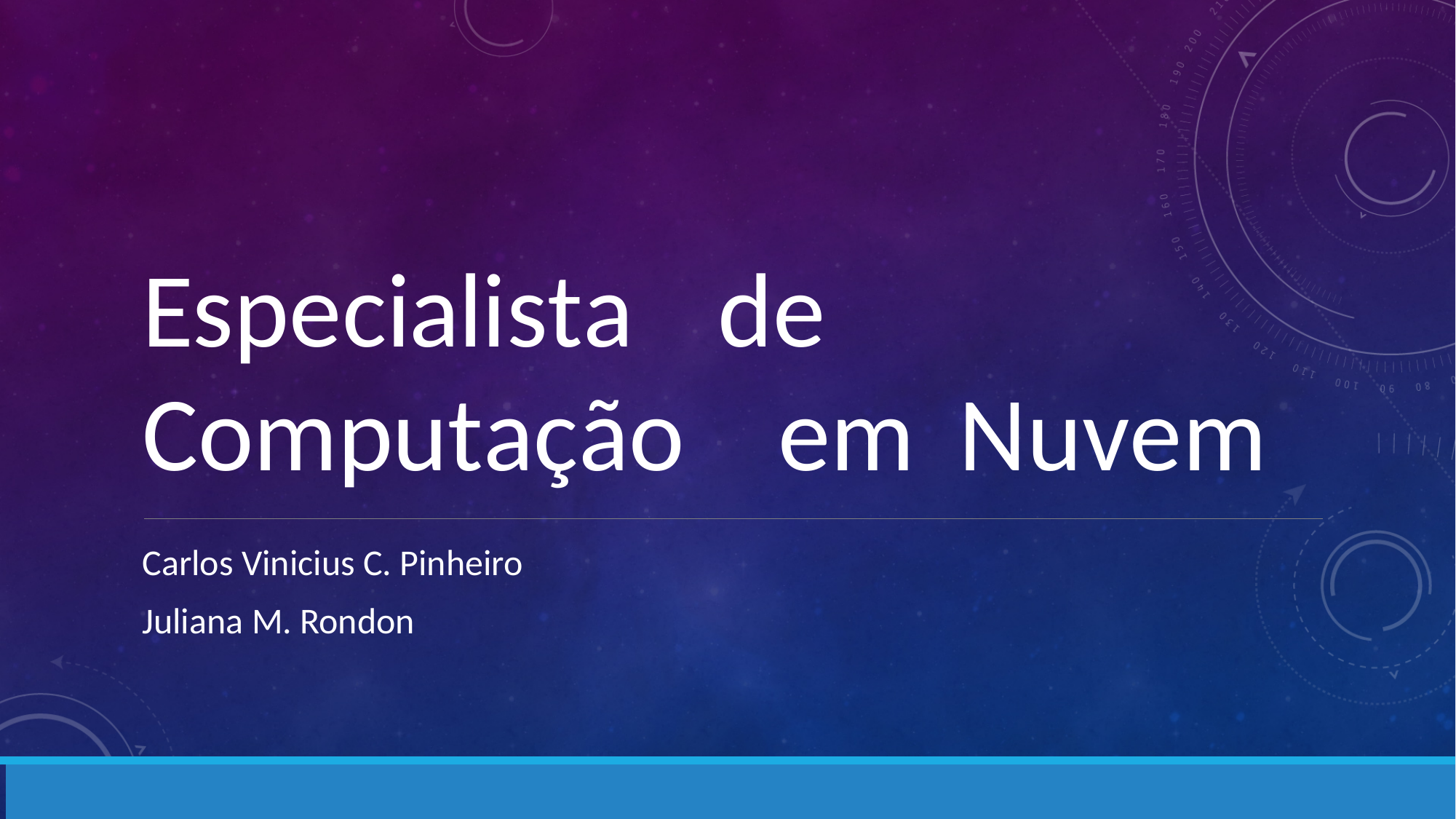

Especialista
de
Computação
em
Nuvem

Carlos Vinicius C. Pinheiro
Juliana M. Rondon